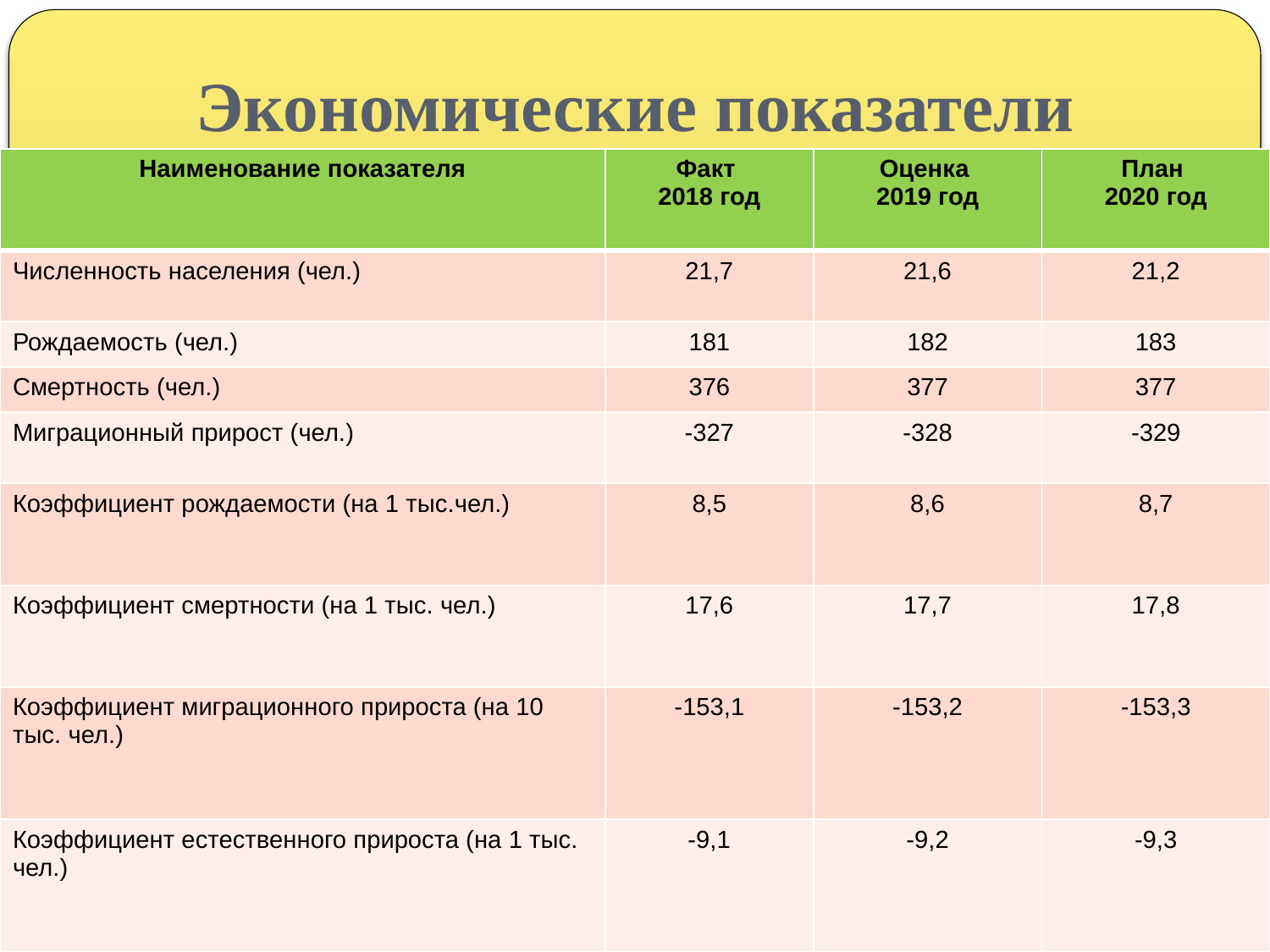

# Экономические показатели
| Наименование показателя | Факт 2018 год | Оценка 2019 год | План 2020 год |
| --- | --- | --- | --- |
| Численность населения (чел.) | 21,7 | 21,6 | 21,2 |
| Рождаемость (чел.) | 181 | 182 | 183 |
| Смертность (чел.) | 376 | 377 | 377 |
| Миграционный прирост (чел.) | -327 | -328 | -329 |
| Коэффициент рождаемости (на 1 тыс.чел.) | 8,5 | 8,6 | 8,7 |
| Коэффициент смертности (на 1 тыс. чел.) | 17,6 | 17,7 | 17,8 |
| Коэффициент миграционного прироста (на 10 тыс. чел.) | -153,1 | -153,2 | -153,3 |
| Коэффициент естественного прироста (на 1 тыс. чел.) | -9,1 | -9,2 | -9,3 |